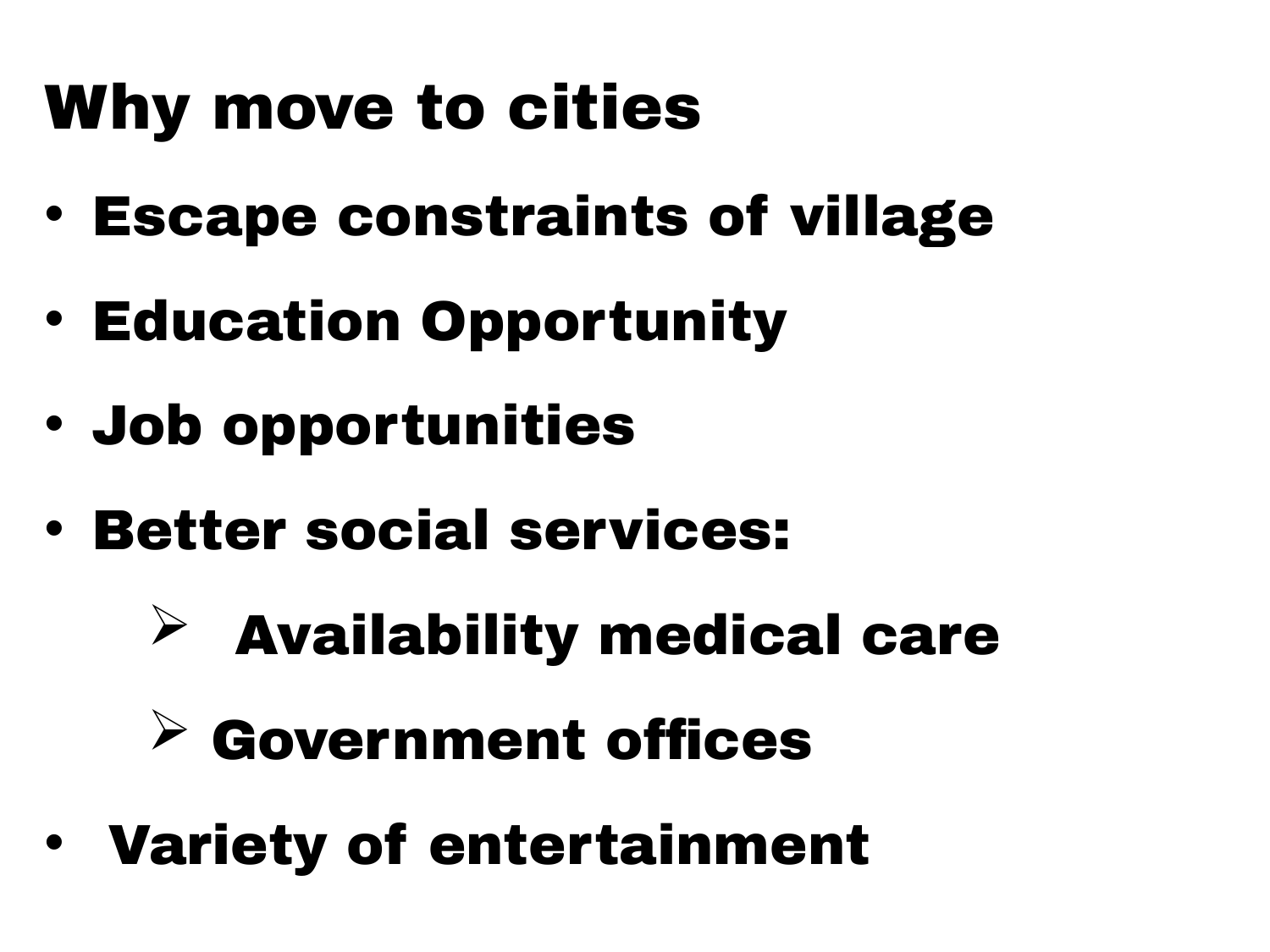

Why move to cities
Escape constraints of village
Education Opportunity
Job opportunities
Better social services:
	Availability medical care
 Government offices
Variety of entertainment